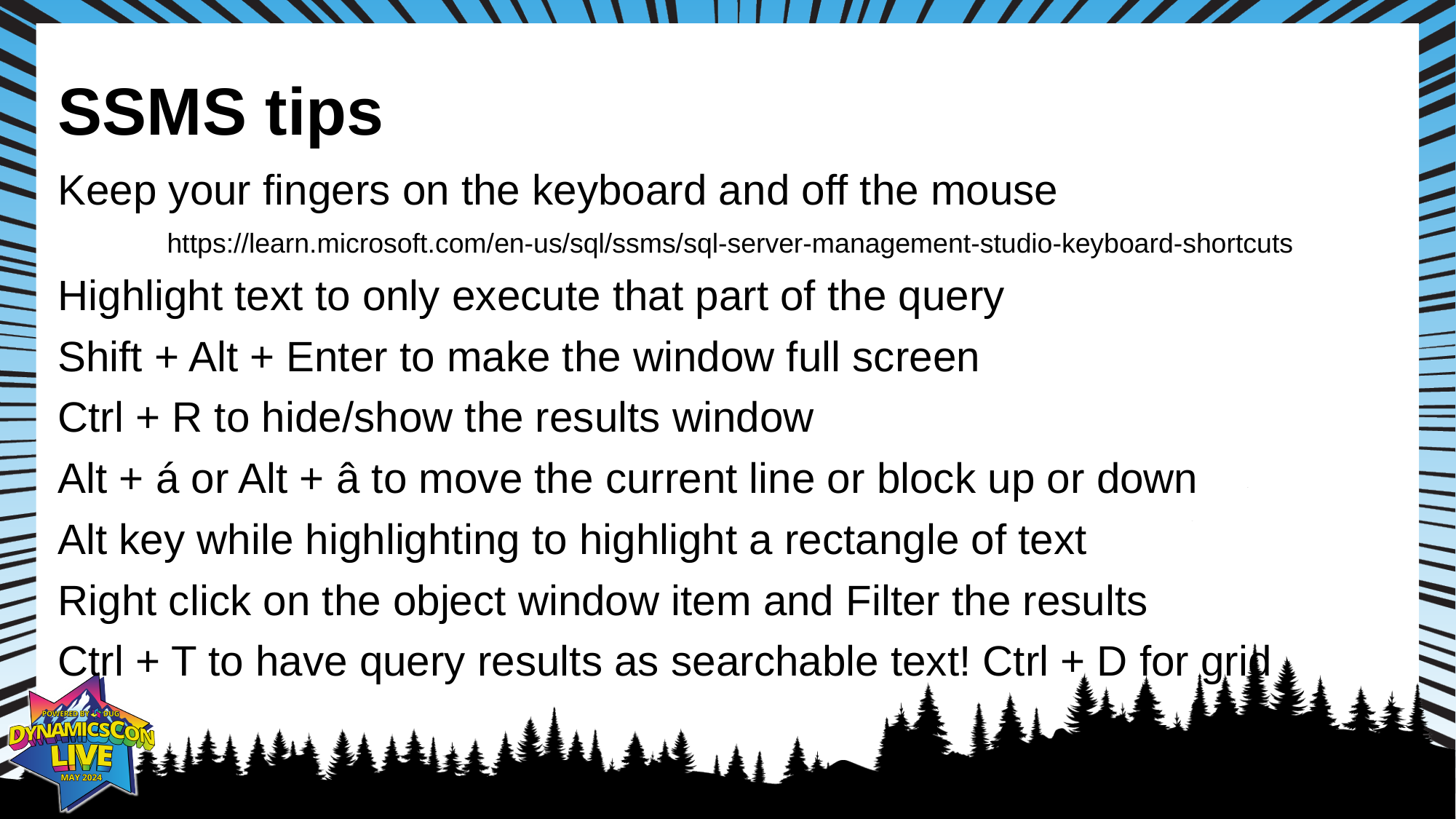

# SSMS tips
Keep your fingers on the keyboard and off the mouse
	https://learn.microsoft.com/en-us/sql/ssms/sql-server-management-studio-keyboard-shortcuts
Highlight text to only execute that part of the query
Shift + Alt + Enter to make the window full screen
Ctrl + R to hide/show the results window
Alt + á or Alt + â to move the current line or block up or down
Alt key while highlighting to highlight a rectangle of text
Right click on the object window item and Filter the results
Ctrl + T to have query results as searchable text! Ctrl + D for grid